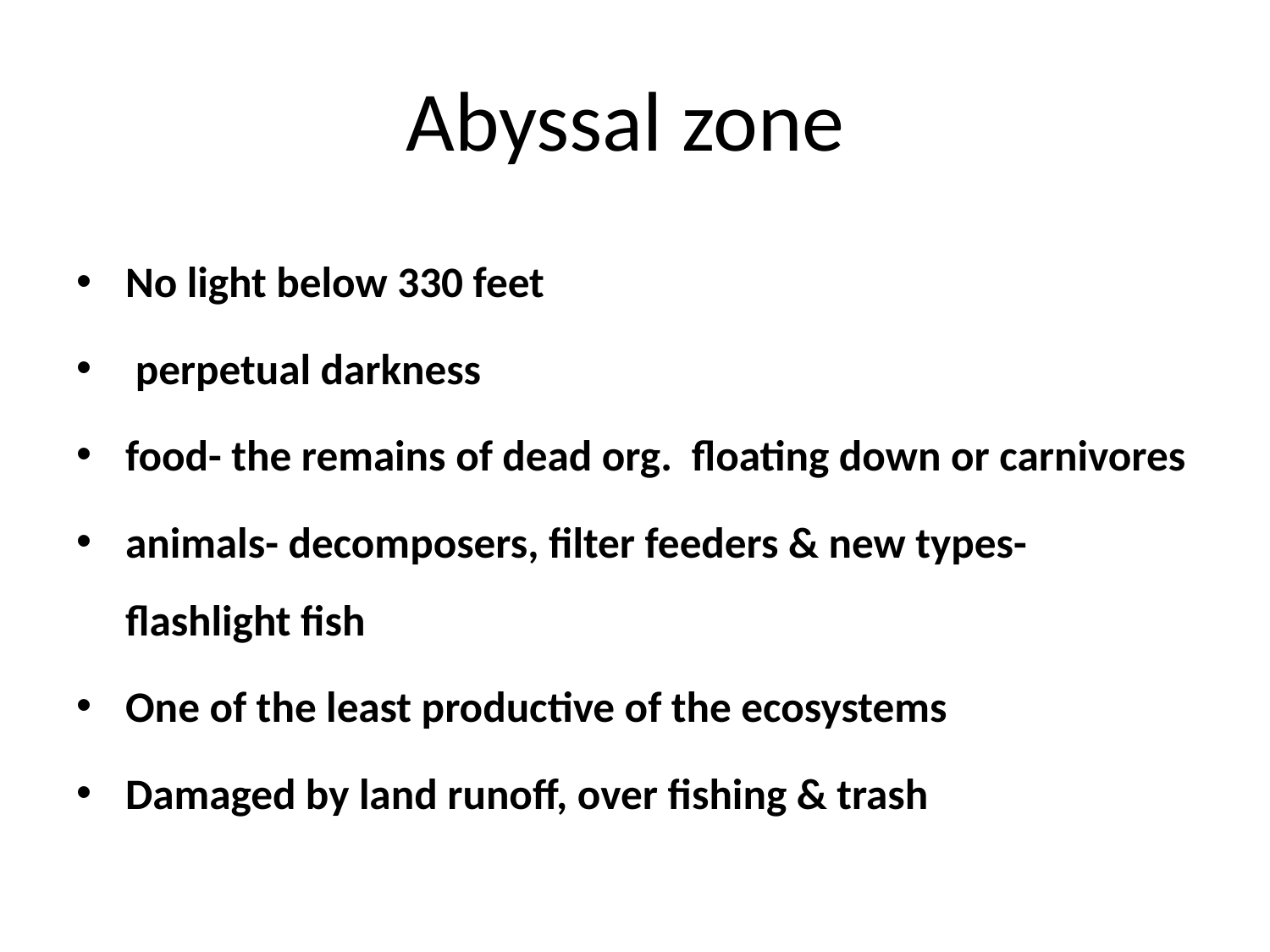

# Abyssal zone
No light below 330 feet
 perpetual darkness
food- the remains of dead org.  floating down or carnivores
animals- decomposers, filter feeders & new types- flashlight fish
One of the least productive of the ecosystems
Damaged by land runoff, over fishing & trash